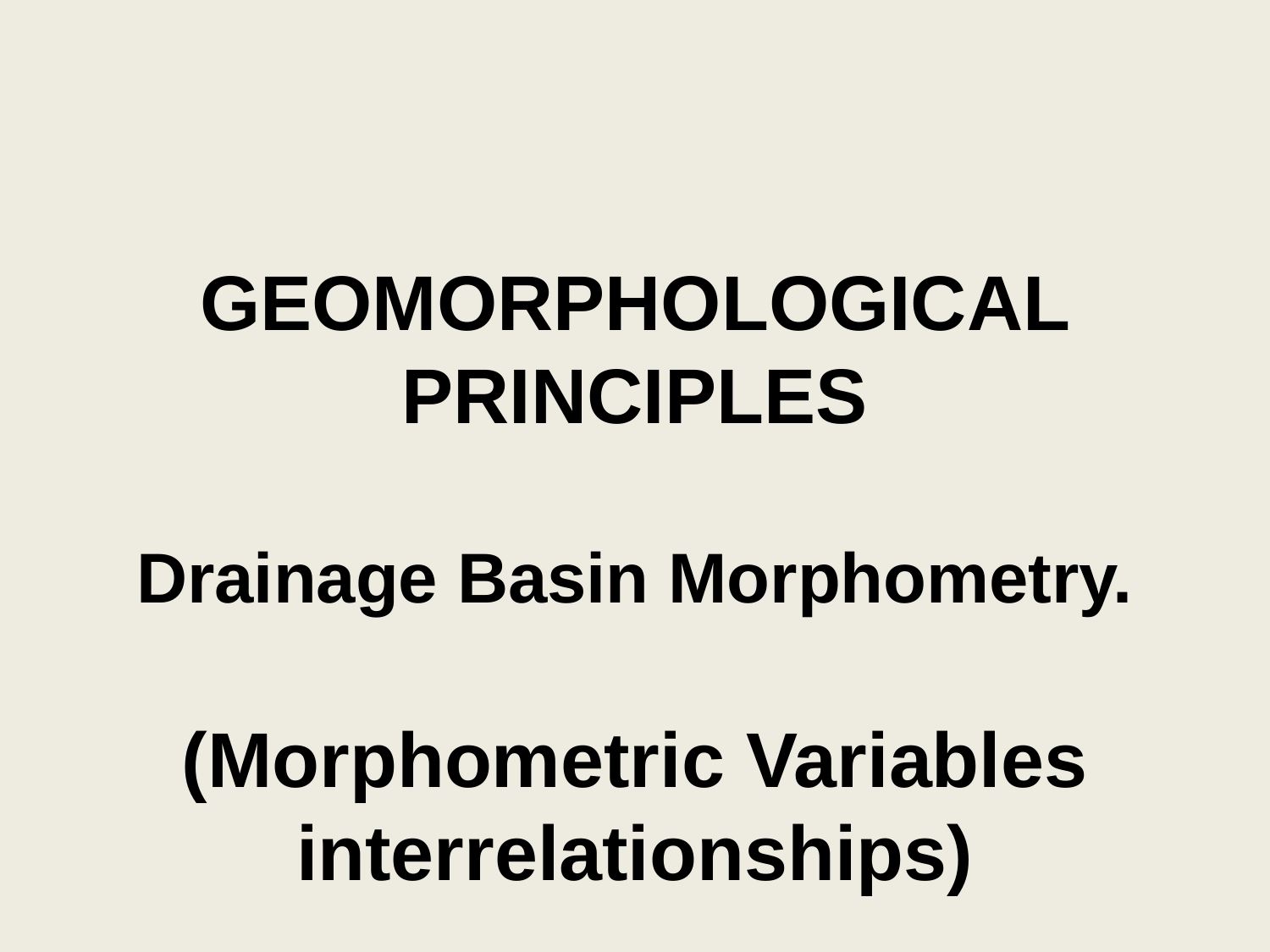

# GEOMORPHOLOGICAL PRINCIPLES Drainage Basin Morphometry. (Morphometric Variables interrelationships)